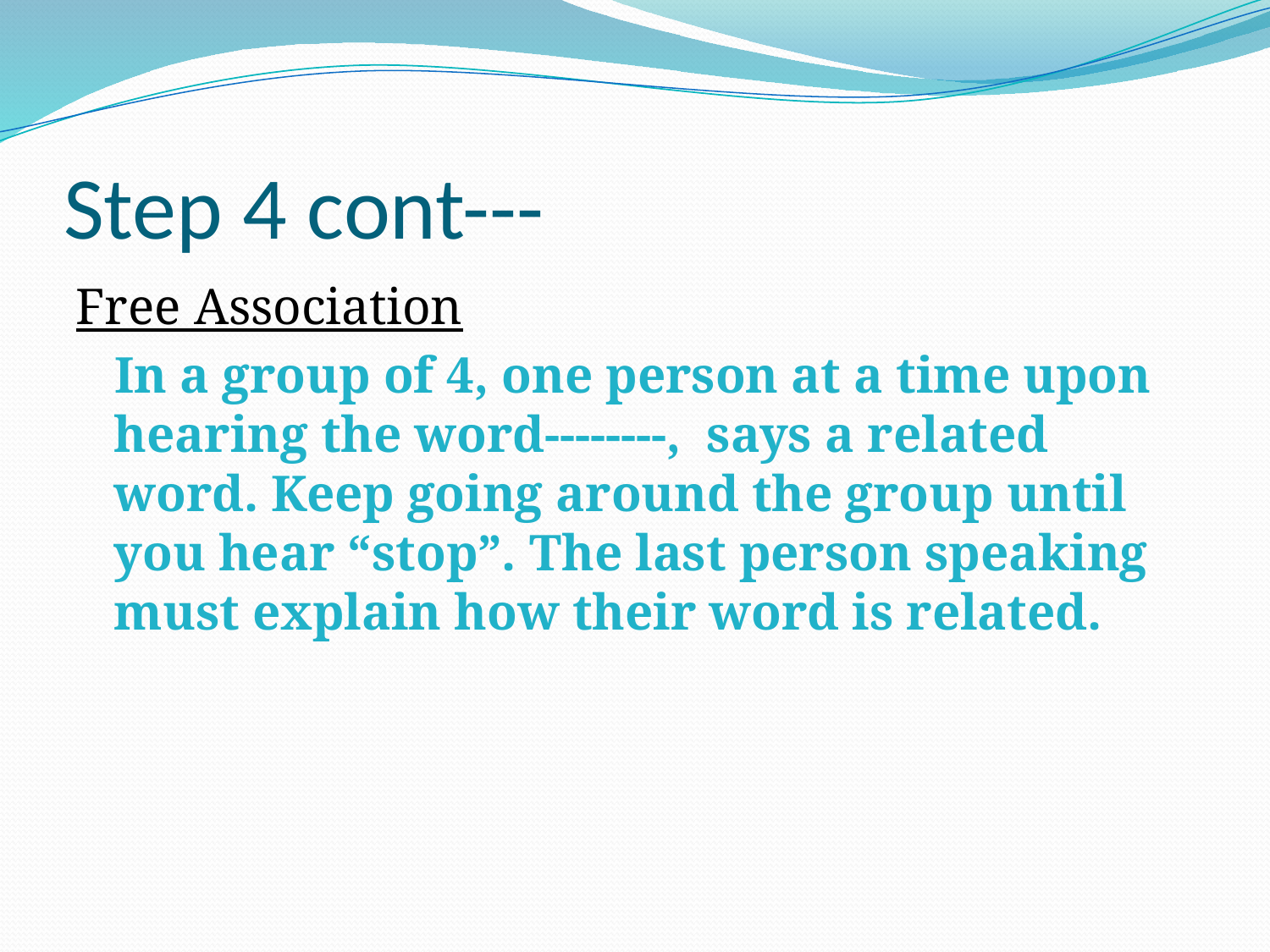

# Step 4 cont---
Free Association
   In a group of 4, one person at a time upon hearing the word--------,  says a related word. Keep going around the group until you hear “stop”. The last person speaking must explain how their word is related.